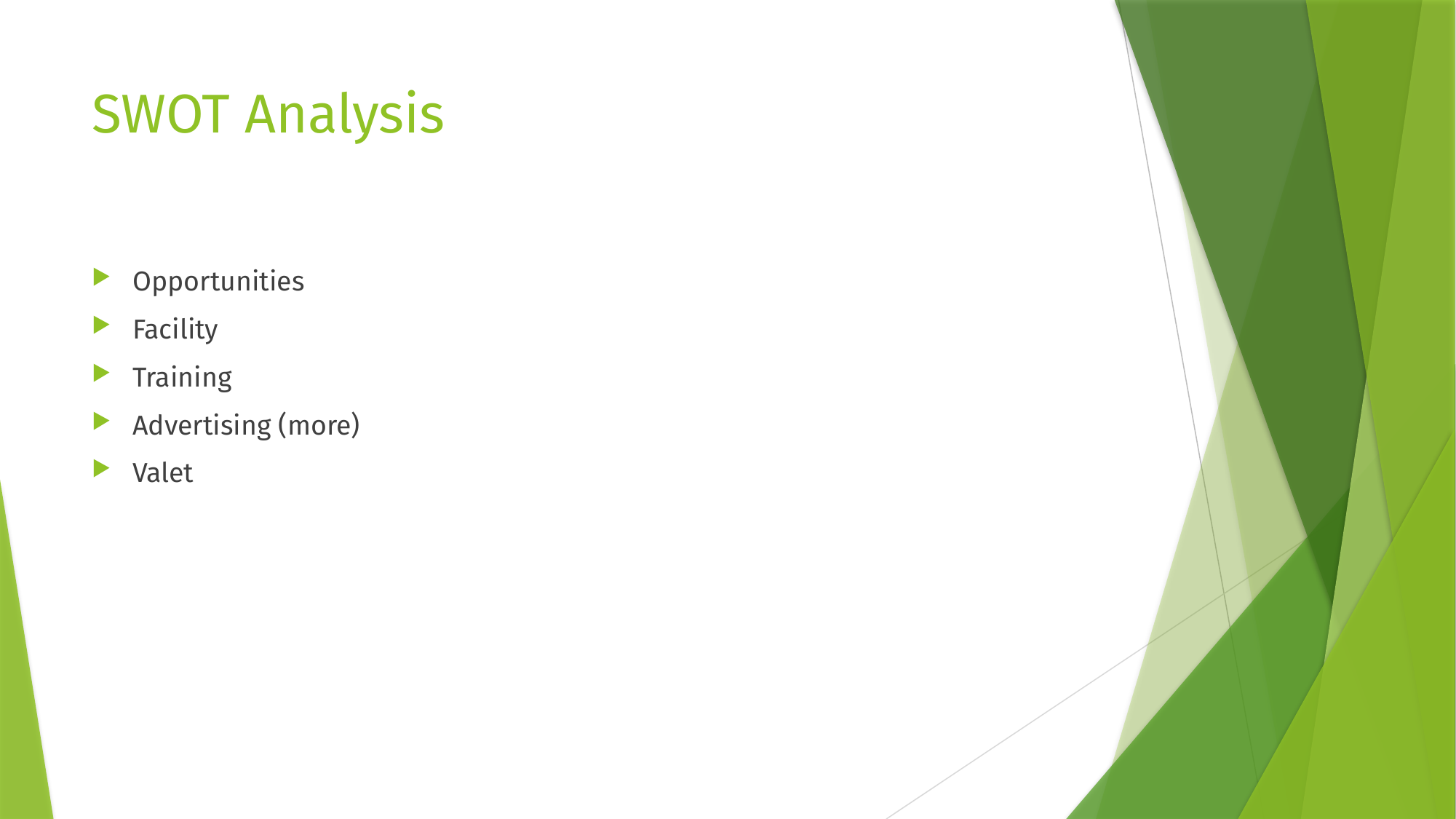

# SWOT Analysis
Opportunities
Facility
Training
Advertising (more)
Valet